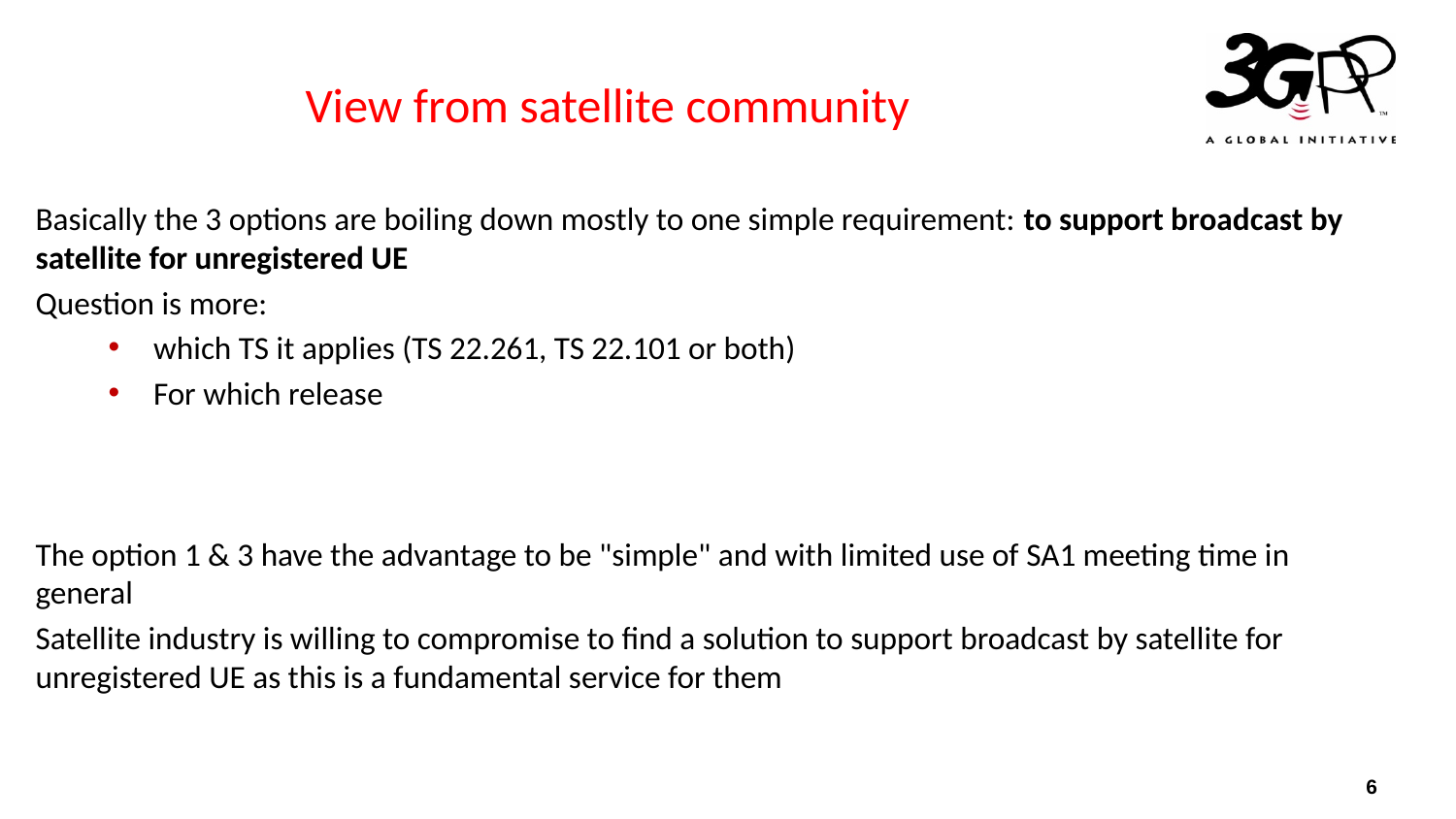

# View from satellite community
Basically the 3 options are boiling down mostly to one simple requirement: to support broadcast by satellite for unregistered UE
Question is more:
which TS it applies (TS 22.261, TS 22.101 or both)
For which release

The option 1 & 3 have the advantage to be "simple" and with limited use of SA1 meeting time in general
Satellite industry is willing to compromise to find a solution to support broadcast by satellite for unregistered UE as this is a fundamental service for them